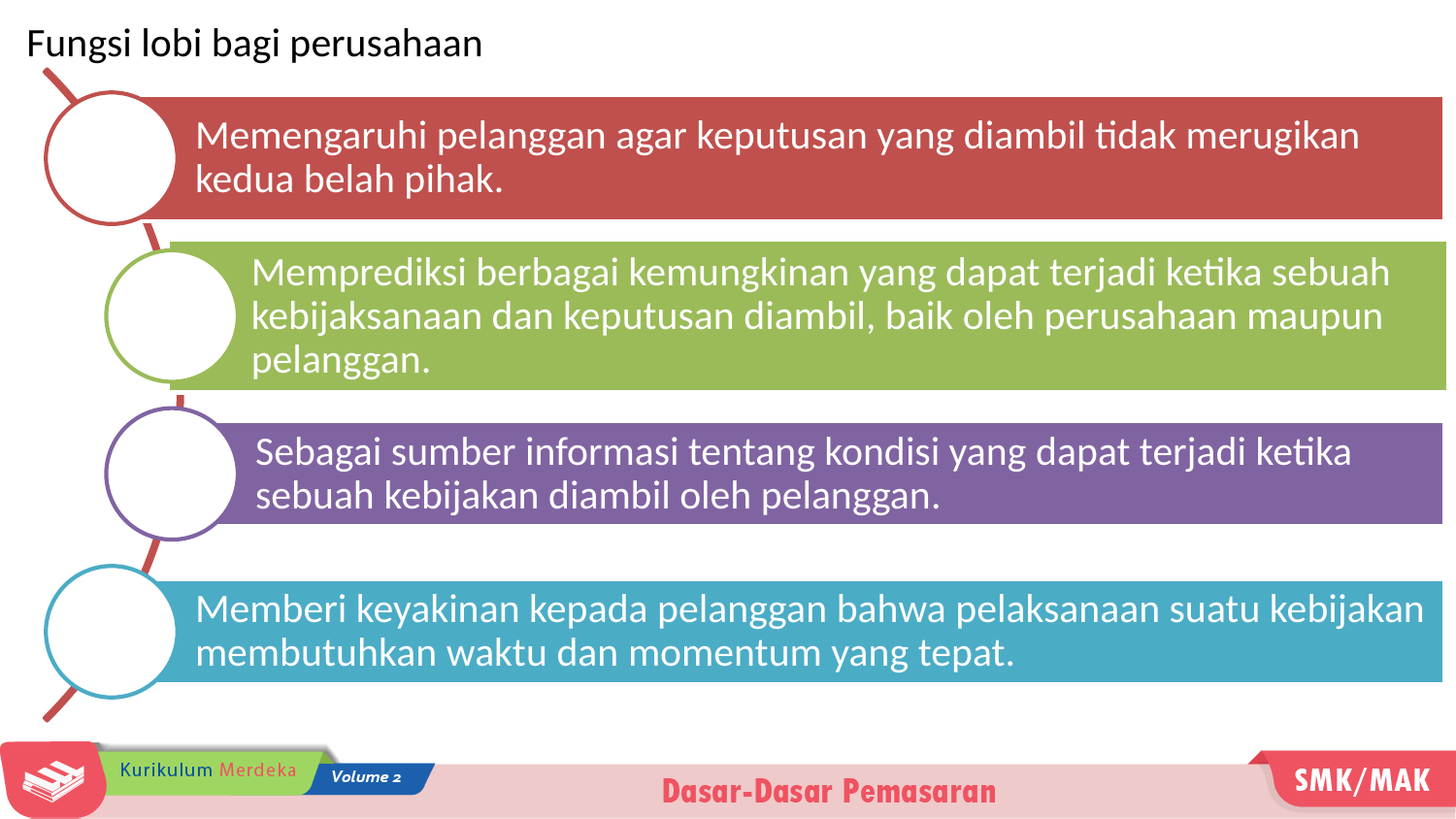

Fungsi lobi bagi perusahaan
Memengaruhi pelanggan agar keputusan yang diambil tidak merugikan kedua belah pihak.
Memprediksi berbagai kemungkinan yang dapat terjadi ketika sebuah kebijaksanaan dan keputusan diambil, baik oleh perusahaan maupun pelanggan.
Sebagai sumber informasi tentang kondisi yang dapat terjadi ketika sebuah kebijakan diambil oleh pelanggan.
Memberi keyakinan kepada pelanggan bahwa pelaksanaan suatu kebijakan membutuhkan waktu dan momentum yang tepat.